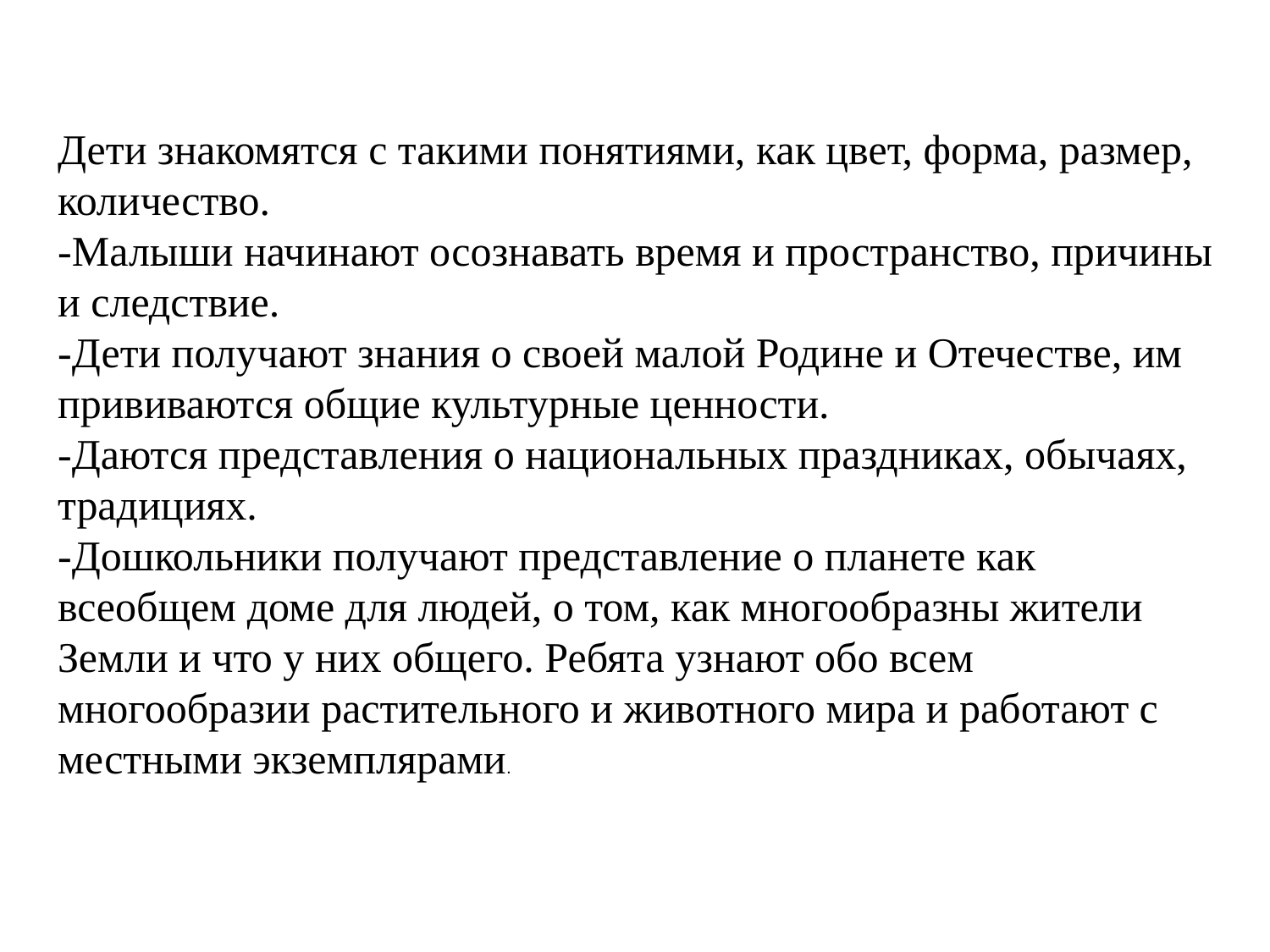

Дети знакомятся с такими понятиями, как цвет, форма, размер, количество.
-Малыши начинают осознавать время и пространство, причины и следствие.
-Дети получают знания о своей малой Родине и Отечестве, им прививаются общие культурные ценности.
-Даются представления о национальных праздниках, обычаях, традициях.
-Дошкольники получают представление о планете как всеобщем доме для людей, о том, как многообразны жители Земли и что у них общего. Ребята узнают обо всем многообразии растительного и животного мира и работают с местными экземплярами.